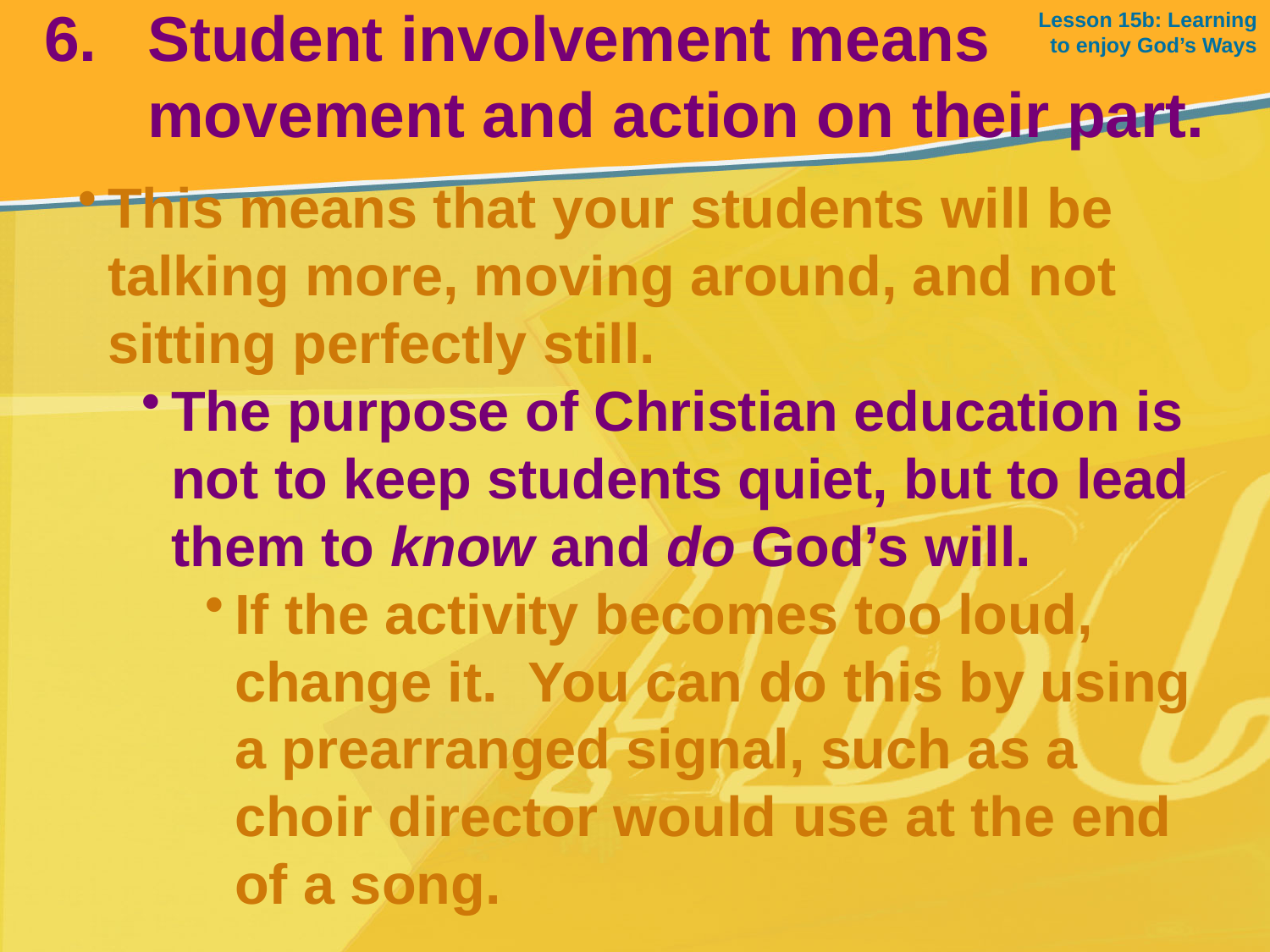

Lesson 15b: Learning to enjoy God’s Ways
Student involvement means movement and action on their part.

This means that your students will be talking more, moving around, and not sitting perfectly still.
The purpose of Christian education is not to keep students quiet, but to lead them to know and do God’s will.
If the activity becomes too loud, change it.  You can do this by using a prearranged signal, such as a choir director would use at the end of a song.